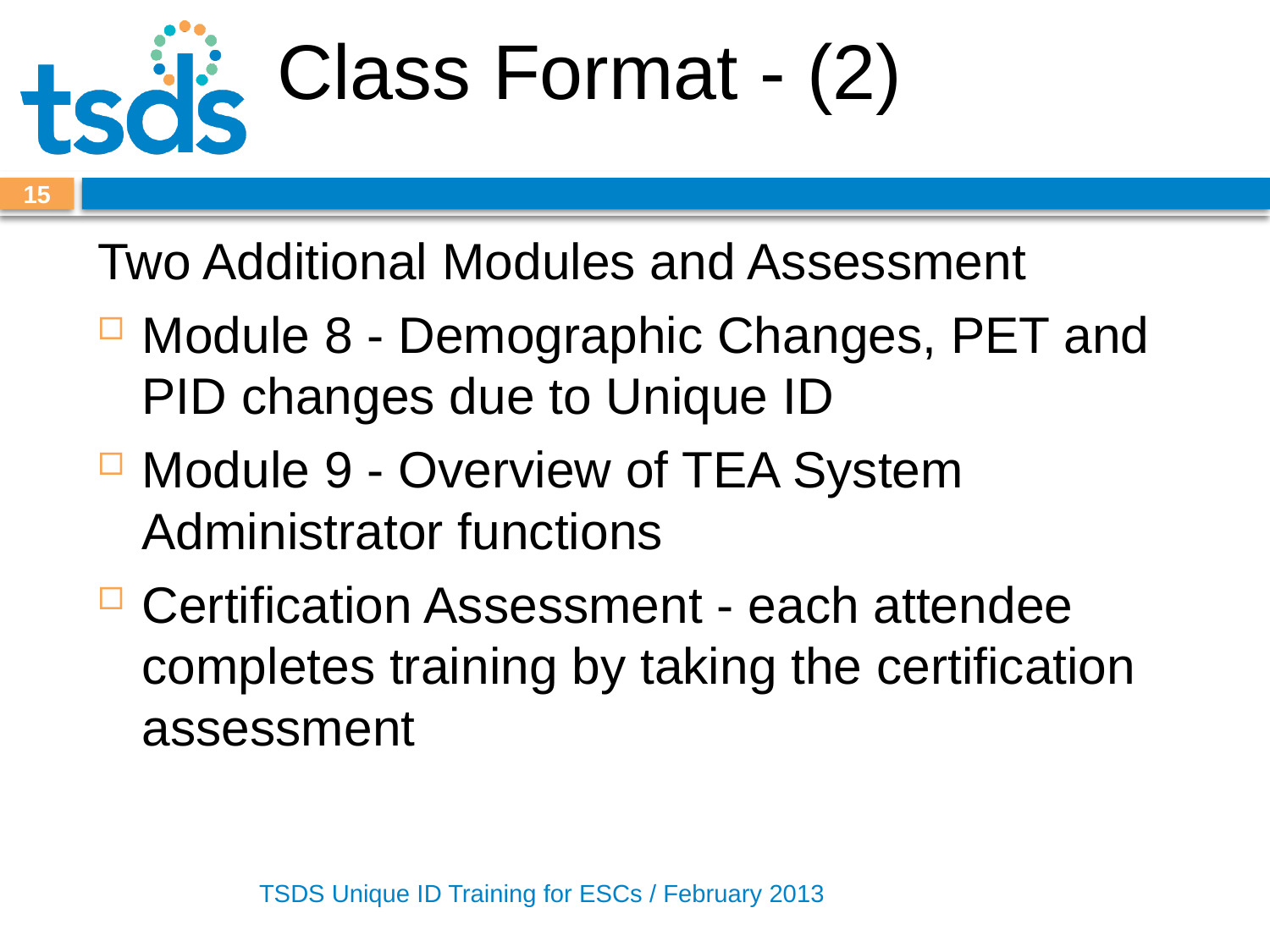

# Class Format - (2)
15
Two Additional Modules and Assessment
Module 8 - Demographic Changes, PET and PID changes due to Unique ID
Module 9 - Overview of TEA System Administrator functions
Certification Assessment - each attendee completes training by taking the certification assessment

TSDS Unique ID Training for ESCs / February 2013